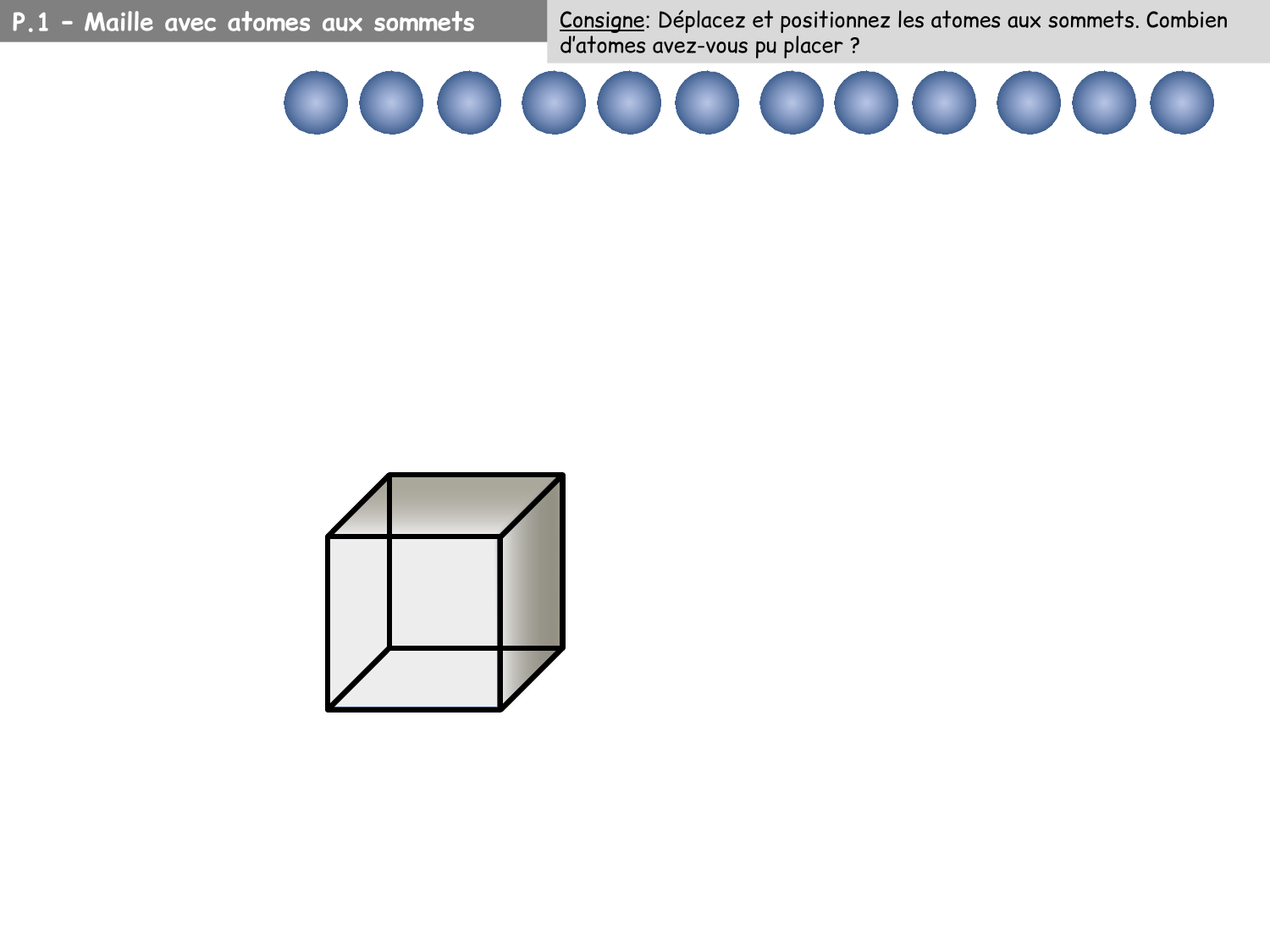

P.1 – Maille avec atomes aux sommets
Consigne: Déplacez et positionnez les atomes aux sommets. Combien d’atomes avez-vous pu placer ?